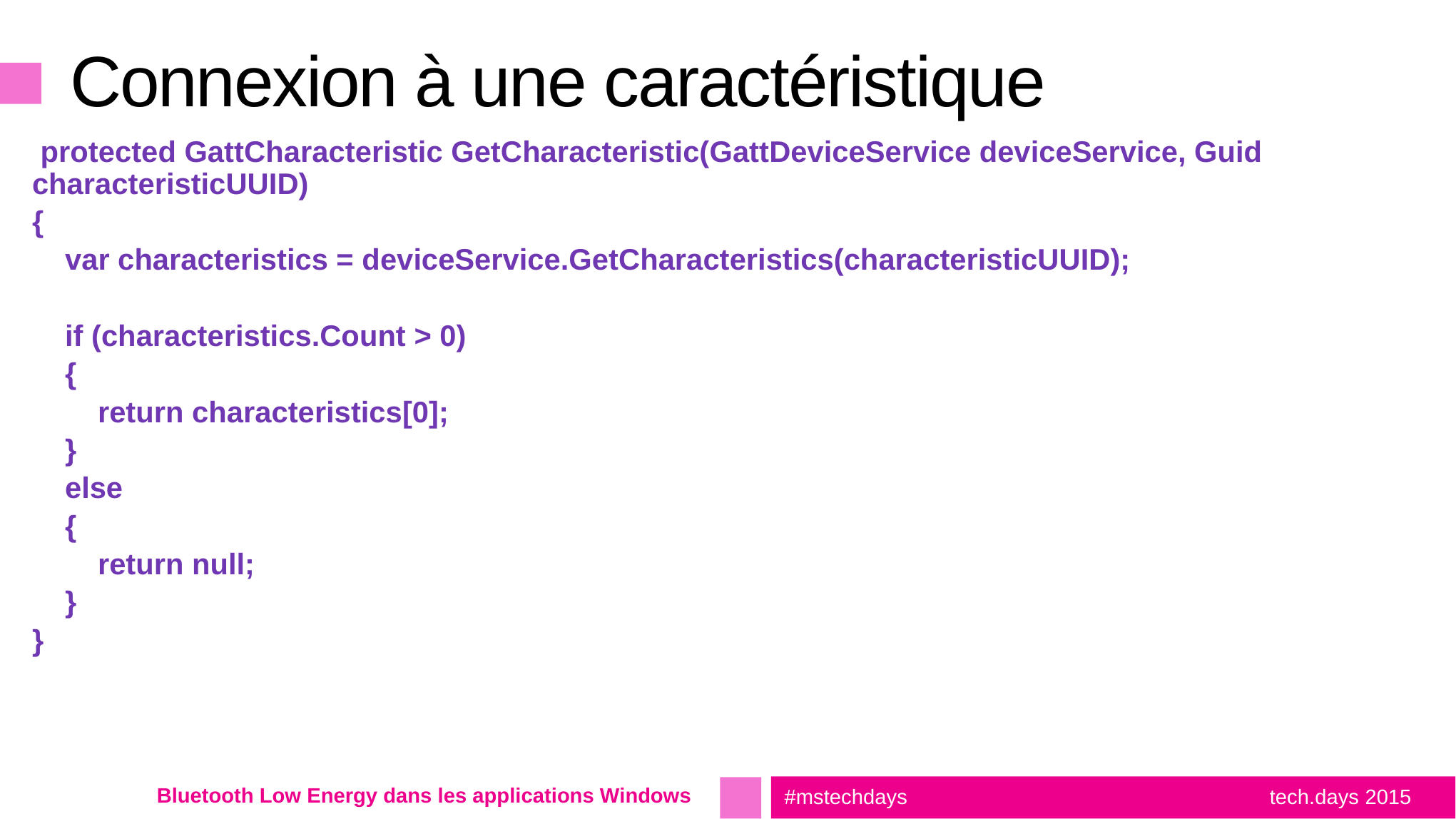

# Connexion à une caractéristique
 protected GattCharacteristic GetCharacteristic(GattDeviceService deviceService, Guid characteristicUUID)
{
    var characteristics = deviceService.GetCharacteristics(characteristicUUID);

    if (characteristics.Count > 0)
    {
        return characteristics[0];
    }
    else
    {
        return null;
    }
}
Bluetooth Low Energy dans les applications Windows